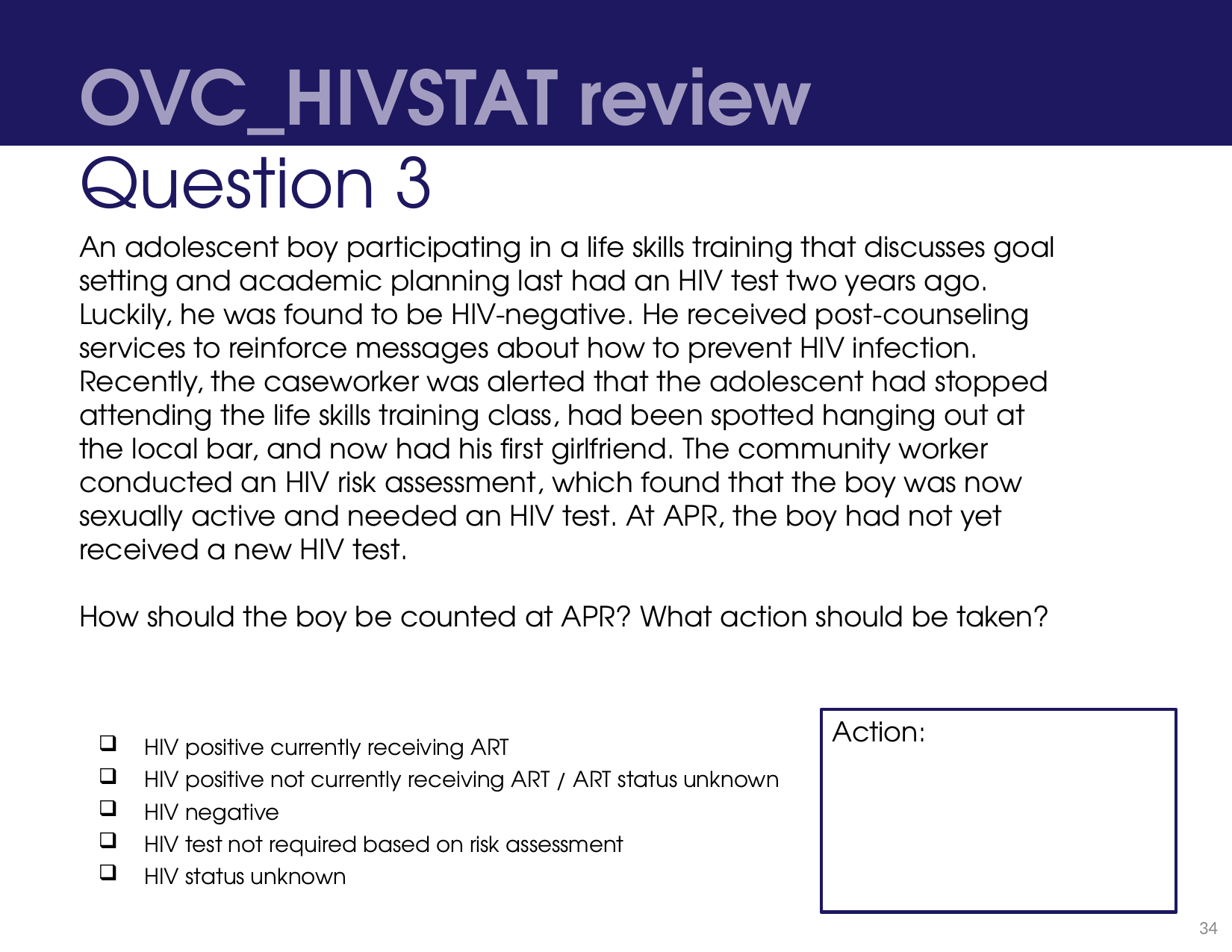

# OVC_HIVSTAT review
Question 3
An adolescent boy participating in a life skills training that discusses goal setting and academic planning last had an HIV test two years ago. Luckily, he was found to be HIV-negative. He received post-counseling services to reinforce messages about how to prevent HIV infection. Recently, the caseworker was alerted that the adolescent had stopped attending the life skills training class, had been spotted hanging out at the local bar, and now had his first girlfriend. The community worker conducted an HIV risk assessment, which found that the boy was now sexually active and needed an HIV test. At APR, the boy had not yet received a new HIV test.

How should the boy be counted at APR? What action should be taken?

Action:
HIV positive currently receiving ART
HIV positive not currently receiving ART / ART status unknown
HIV negative
HIV test not required based on risk assessment
HIV status unknown

34